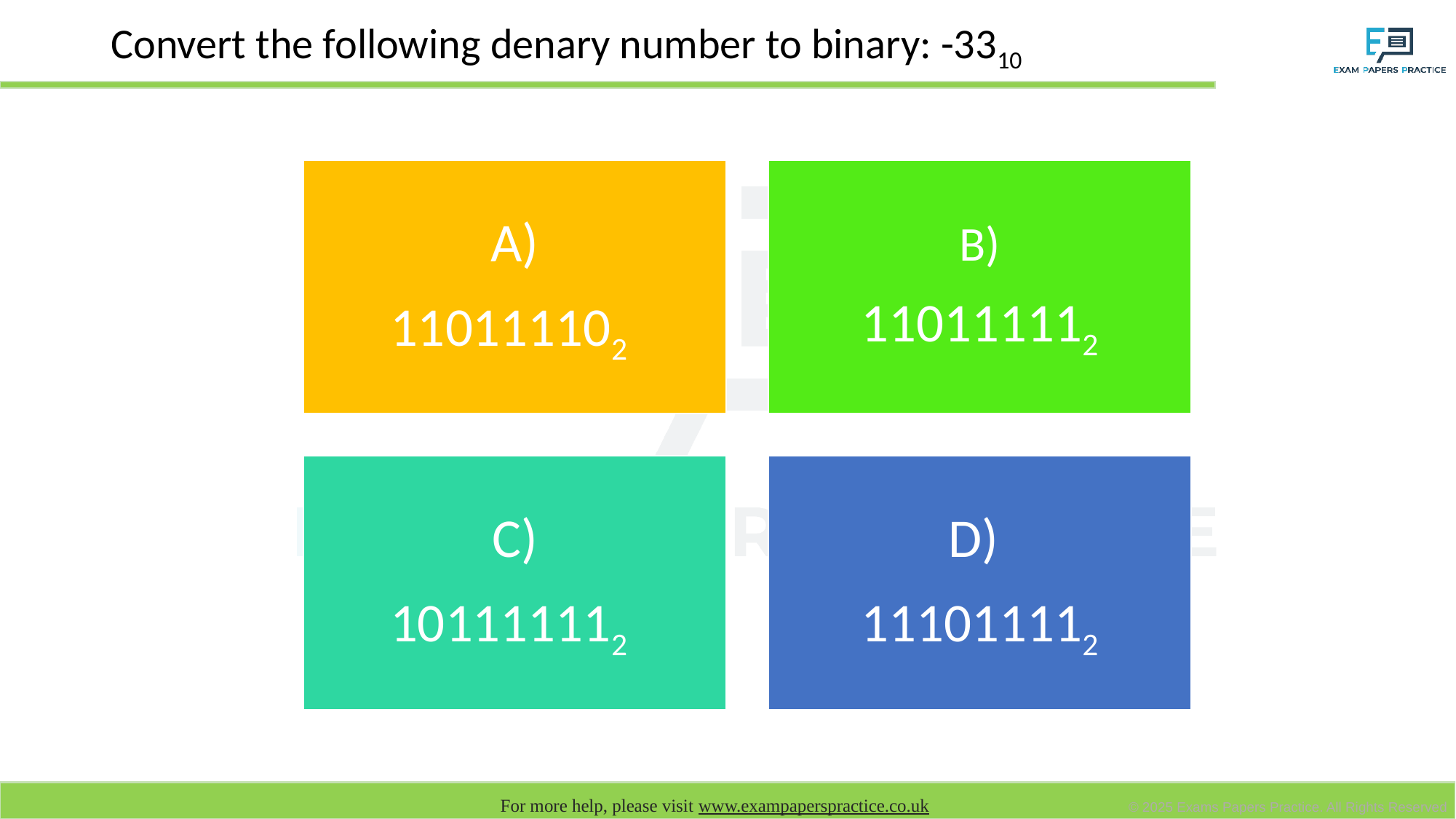

# Convert the following denary number to binary: -3310
A)
110111102
B)
110111112
C)
101111112
D)
111011112